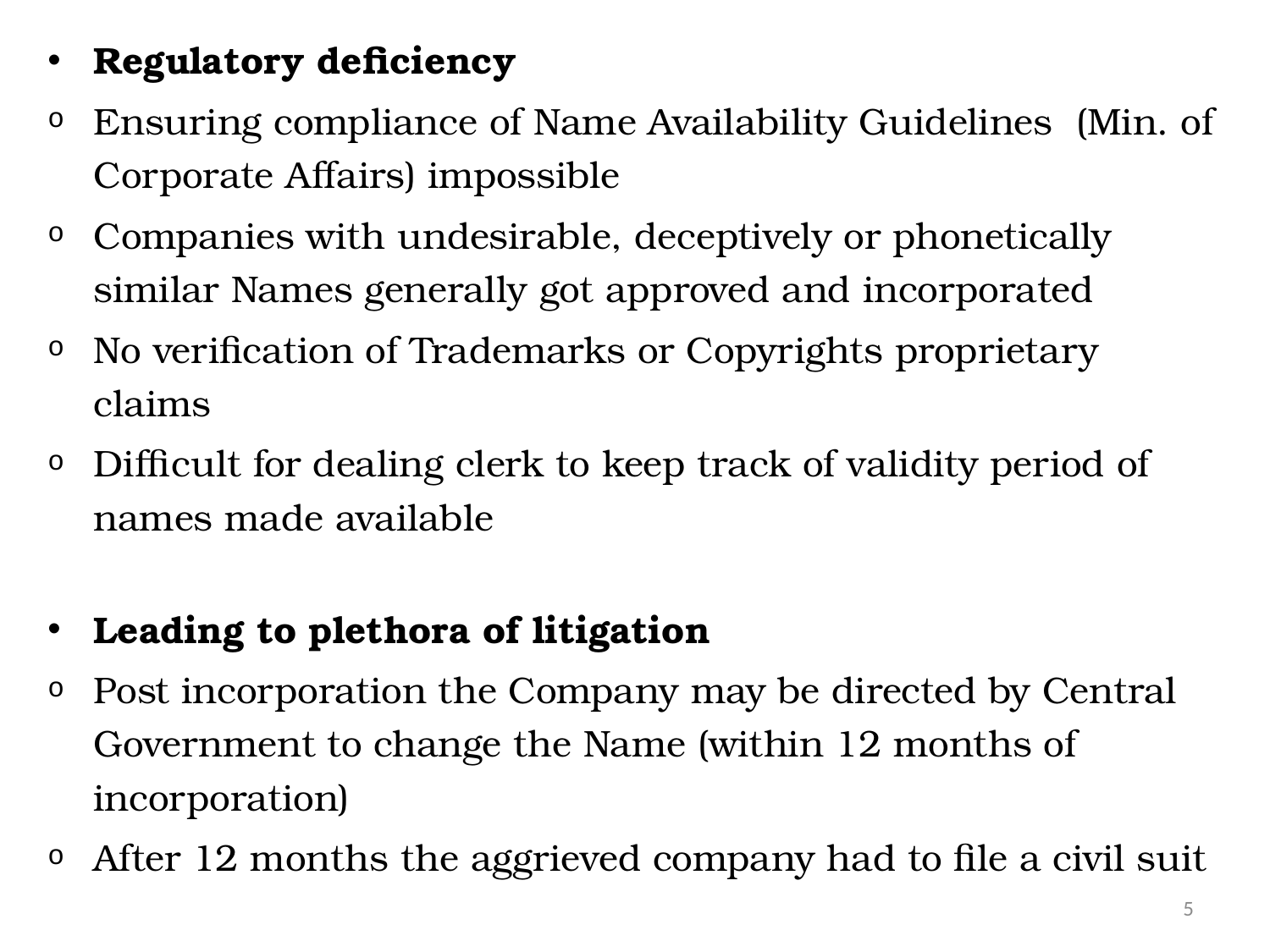

Regulatory deficiency
Ensuring compliance of Name Availability Guidelines  (Min. of Corporate Affairs) impossible
Companies with undesirable, deceptively or phonetically similar Names generally got approved and incorporated
No verification of Trademarks or Copyrights proprietary claims
Difficult for dealing clerk to keep track of validity period of names made available

Leading to plethora of litigation
Post incorporation the Company may be directed by Central Government to change the Name (within 12 months of incorporation)
After 12 months the aggrieved company had to file a civil suit

#
5